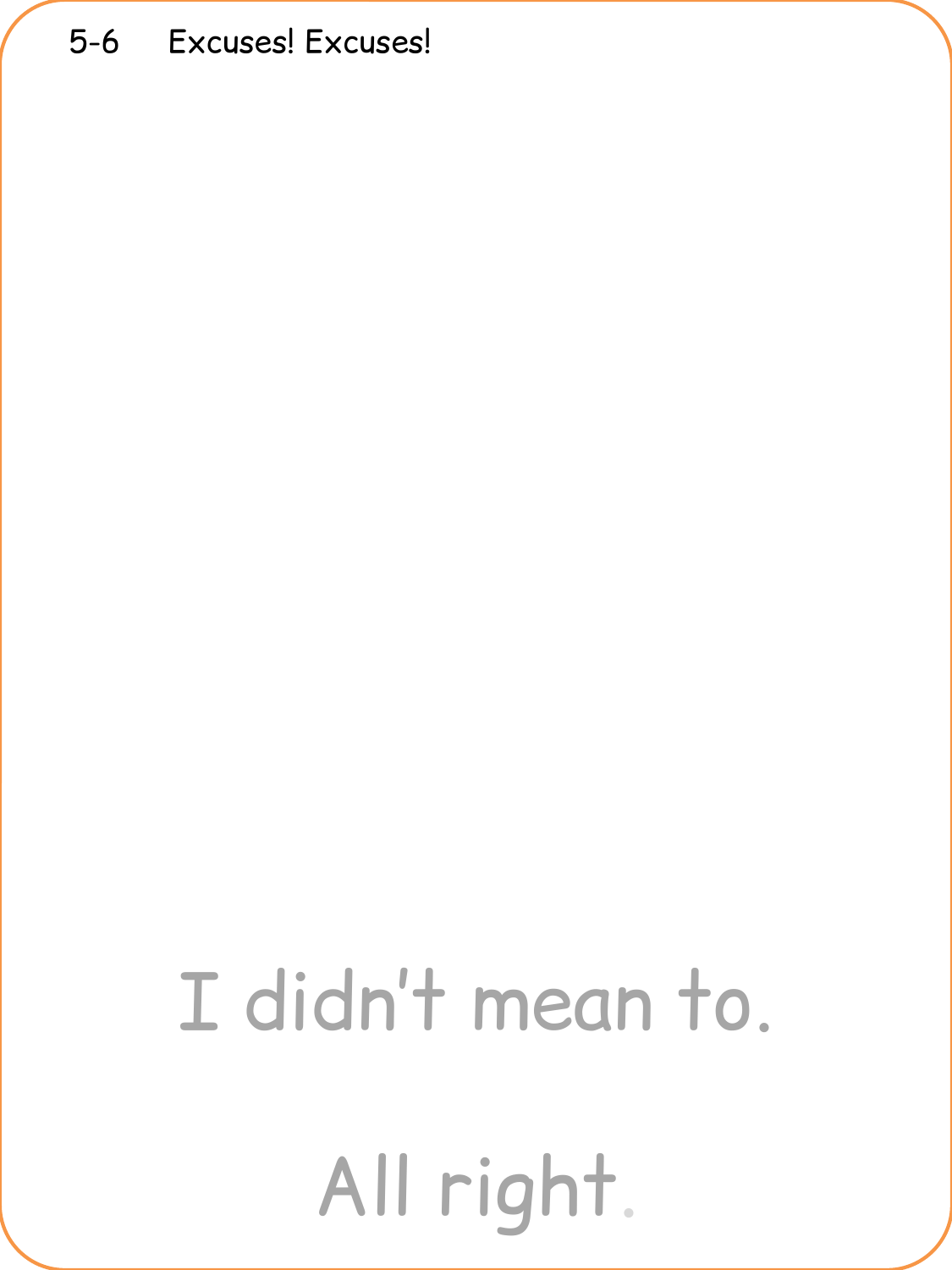

5-6　Excuses! Excuses!
I didn’t mean to.

All right.